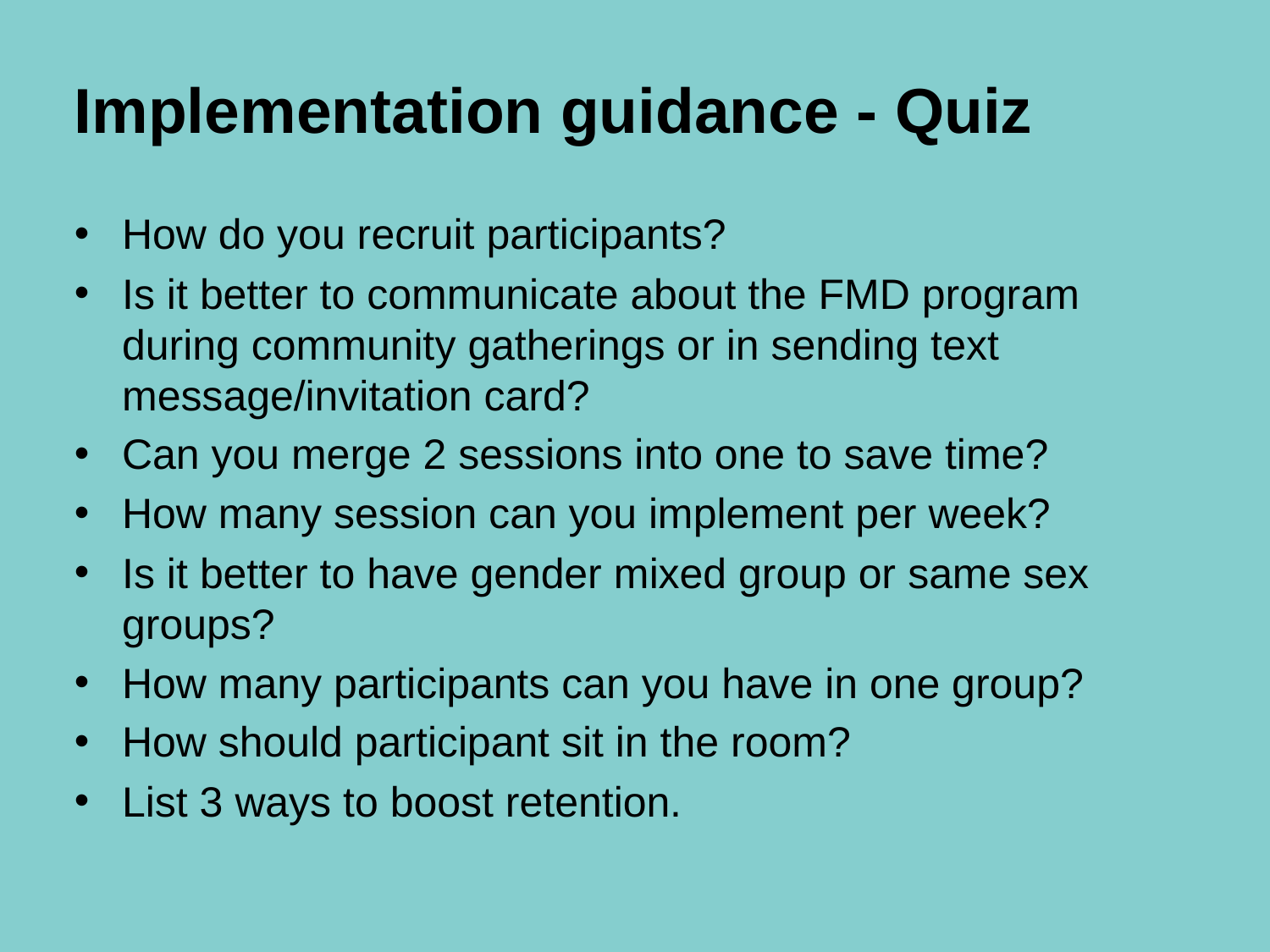

# Implementation guidance - Quiz
How do you recruit participants?
Is it better to communicate about the FMD program during community gatherings or in sending text message/invitation card?
Can you merge 2 sessions into one to save time?
How many session can you implement per week?
Is it better to have gender mixed group or same sex groups?
How many participants can you have in one group?
How should participant sit in the room?
List 3 ways to boost retention.